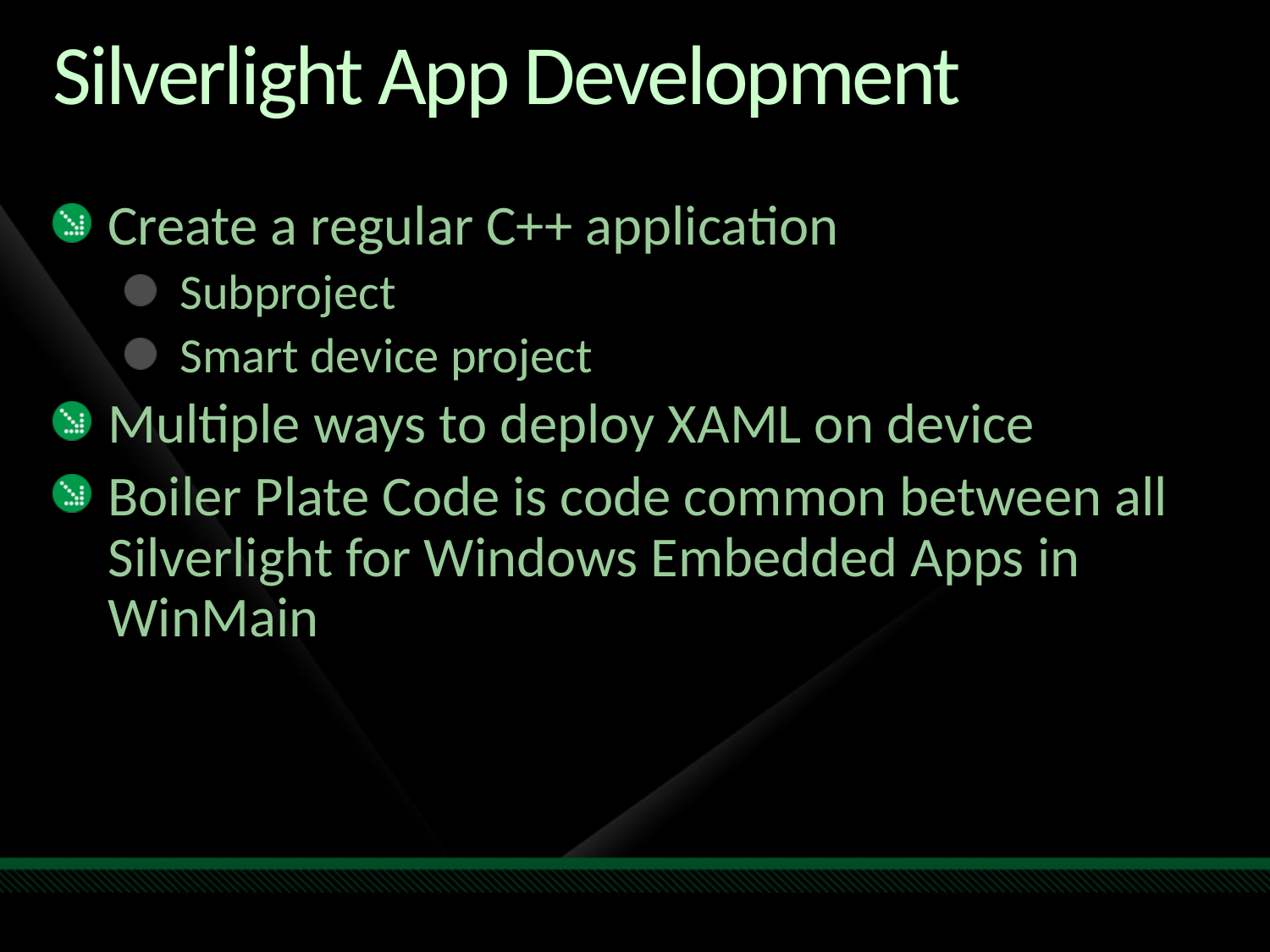

# Silverlight App Development
Create a regular C++ application
Subproject
Smart device project
Multiple ways to deploy XAML on device
Boiler Plate Code is code common between all Silverlight for Windows Embedded Apps in WinMain